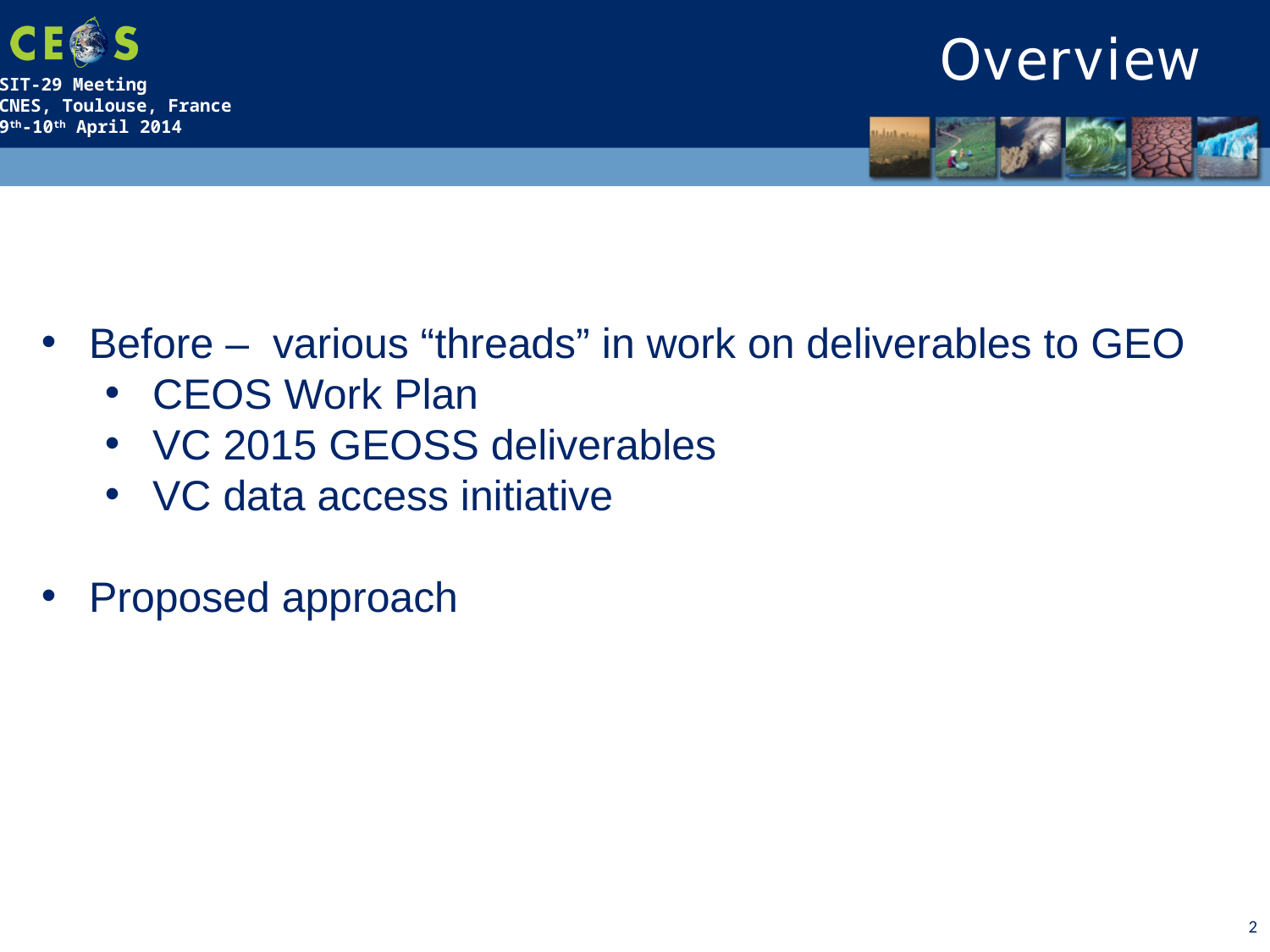

Overview

Before –  various “threads” in work on deliverables to GEO
CEOS Work Plan
VC 2015 GEOSS deliverables
VC data access initiative

Proposed approach
2